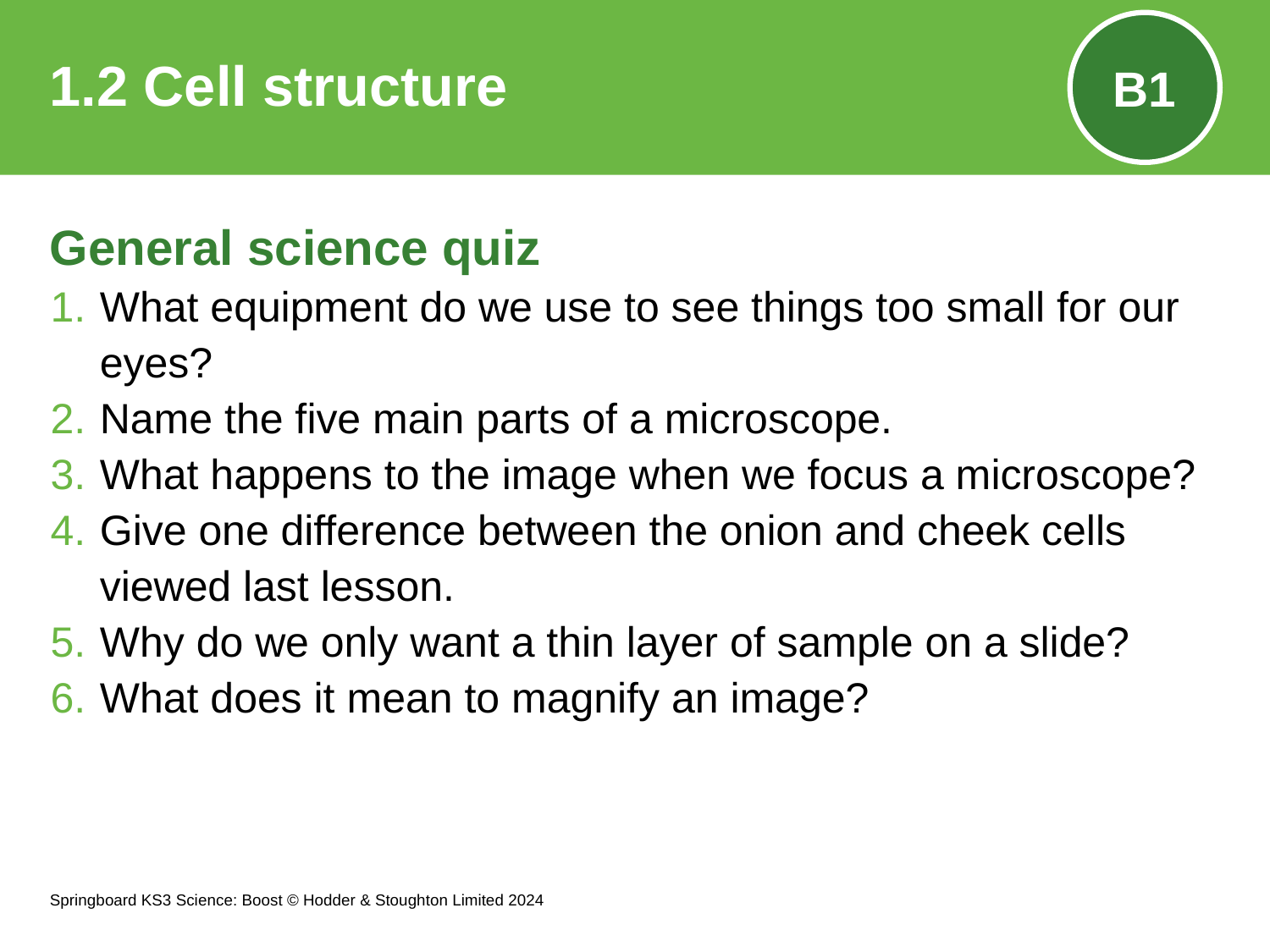

# 1.2 Cell structure
B1
General science quiz
What equipment do we use to see things too small for our eyes?
Name the five main parts of a microscope.
What happens to the image when we focus a microscope?
Give one difference between the onion and cheek cells viewed last lesson.
Why do we only want a thin layer of sample on a slide?
What does it mean to magnify an image?

Springboard KS3 Science: Boost © Hodder & Stoughton Limited 2024